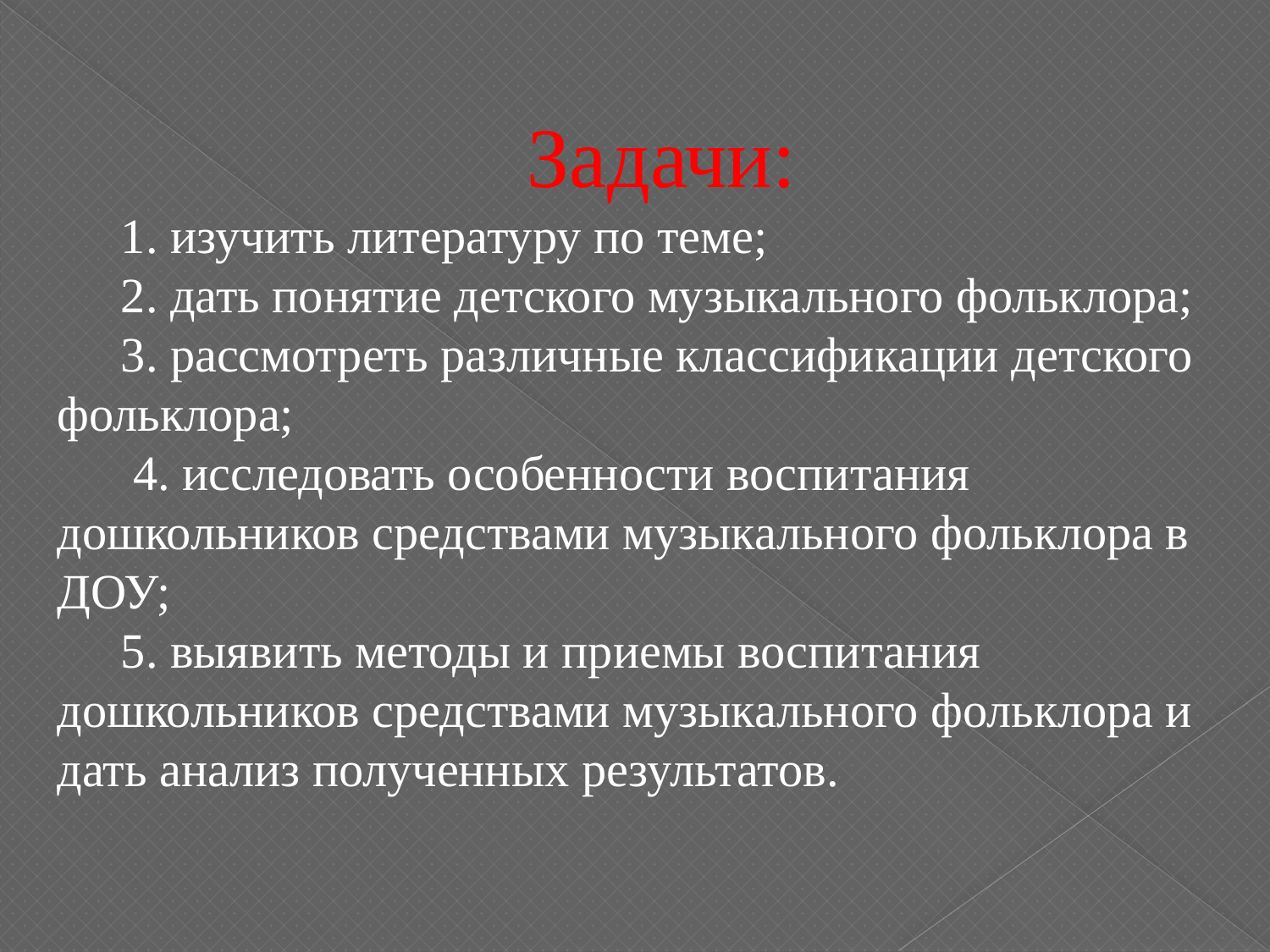

Задачи:
1. изучить литературу по теме;
2. дать понятие детского музыкального фольклора;
3. рассмотреть различные классификации детского фольклора;
 4. исследовать особенности воспитания дошкольников средствами музыкального фольклора в ДОУ;
5. выявить методы и приемы воспитания дошкольников средствами музыкального фольклора и дать анализ полученных результатов.